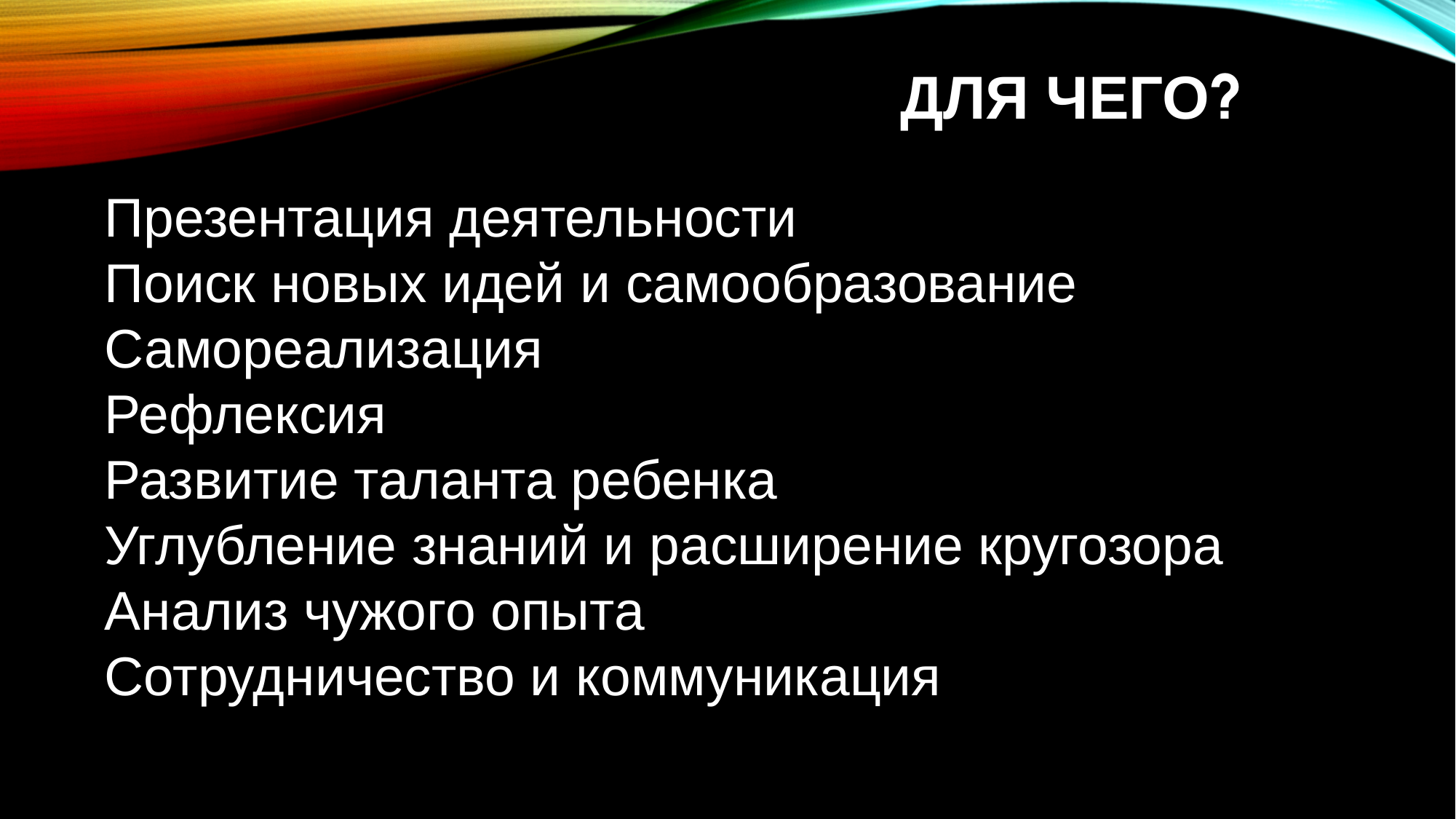

# Для чего?
Презентация деятельности
Поиск новых идей и самообразование
Самореализация
Рефлексия
Развитие таланта ребенка
Углубление знаний и расширение кругозора
Анализ чужого опыта
Сотрудничество и коммуникация